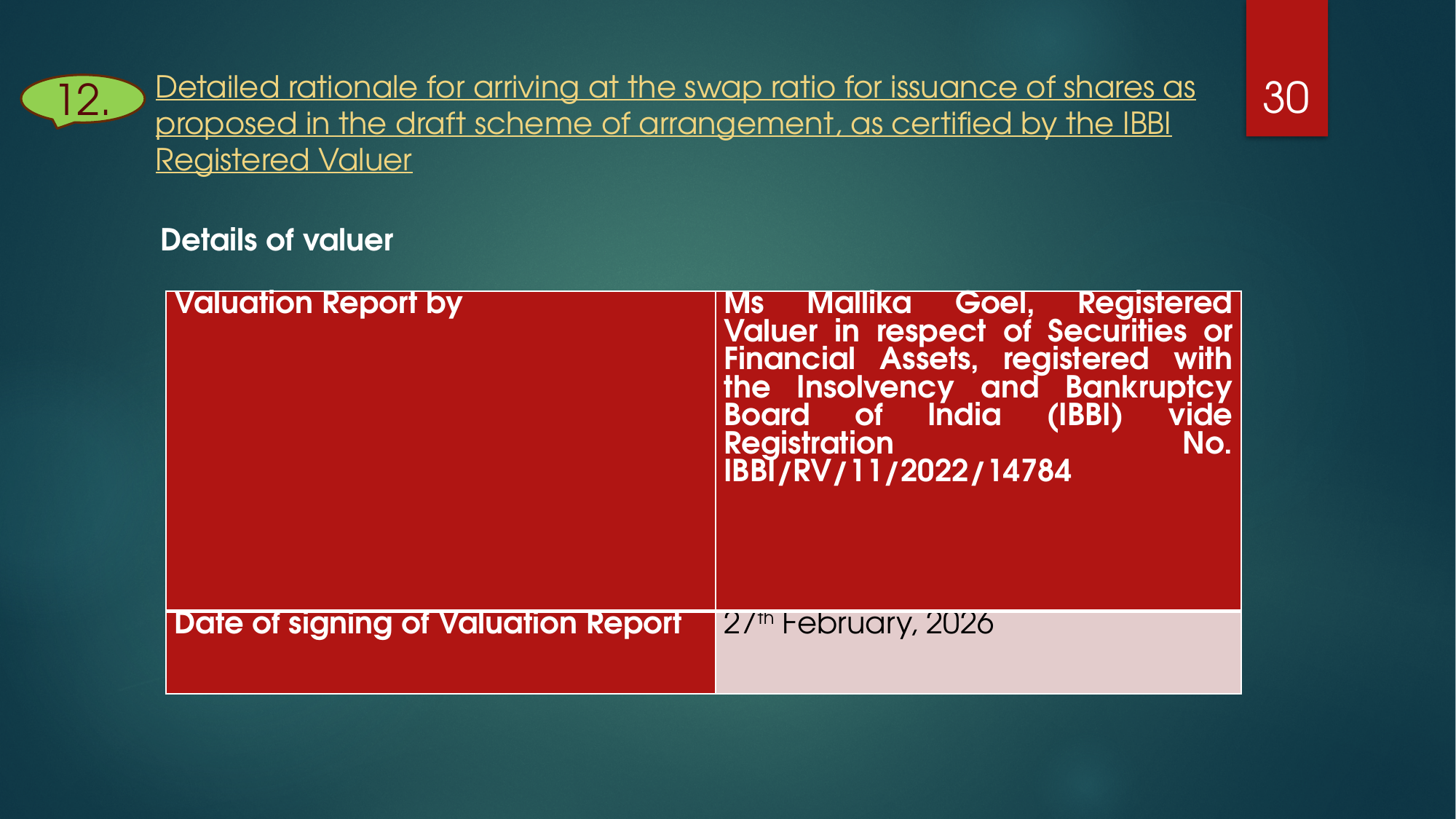

30
Detailed rationale for arriving at the swap ratio for issuance of shares as proposed in the draft scheme of arrangement, as certified by the IBBI Registered Valuer
12.

Details of valuer
| Valuation Report by | Ms Mallika Goel, Registered Valuer in respect of Securities or Financial Assets, registered with the Insolvency and Bankruptcy Board of India (IBBI) vide Registration No. IBBI/RV/11/2022/14784 |
| --- | --- |
| Date of signing of Valuation Report | 27th February, 2026 |